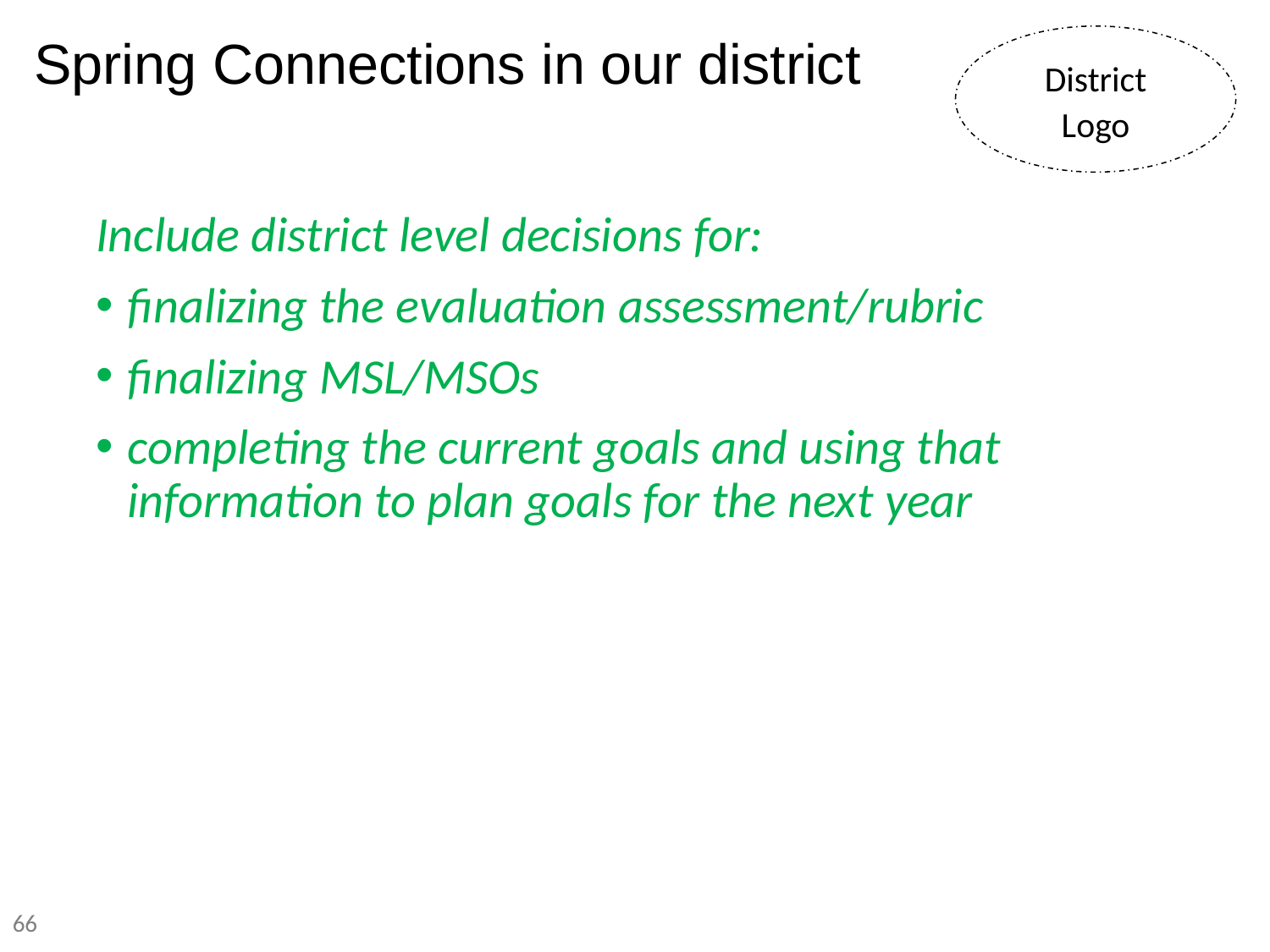

District Logo
# Spring Connections in our district
Include district level decisions for:
finalizing the evaluation assessment/rubric
finalizing MSL/MSOs
completing the current goals and using that information to plan goals for the next year

66